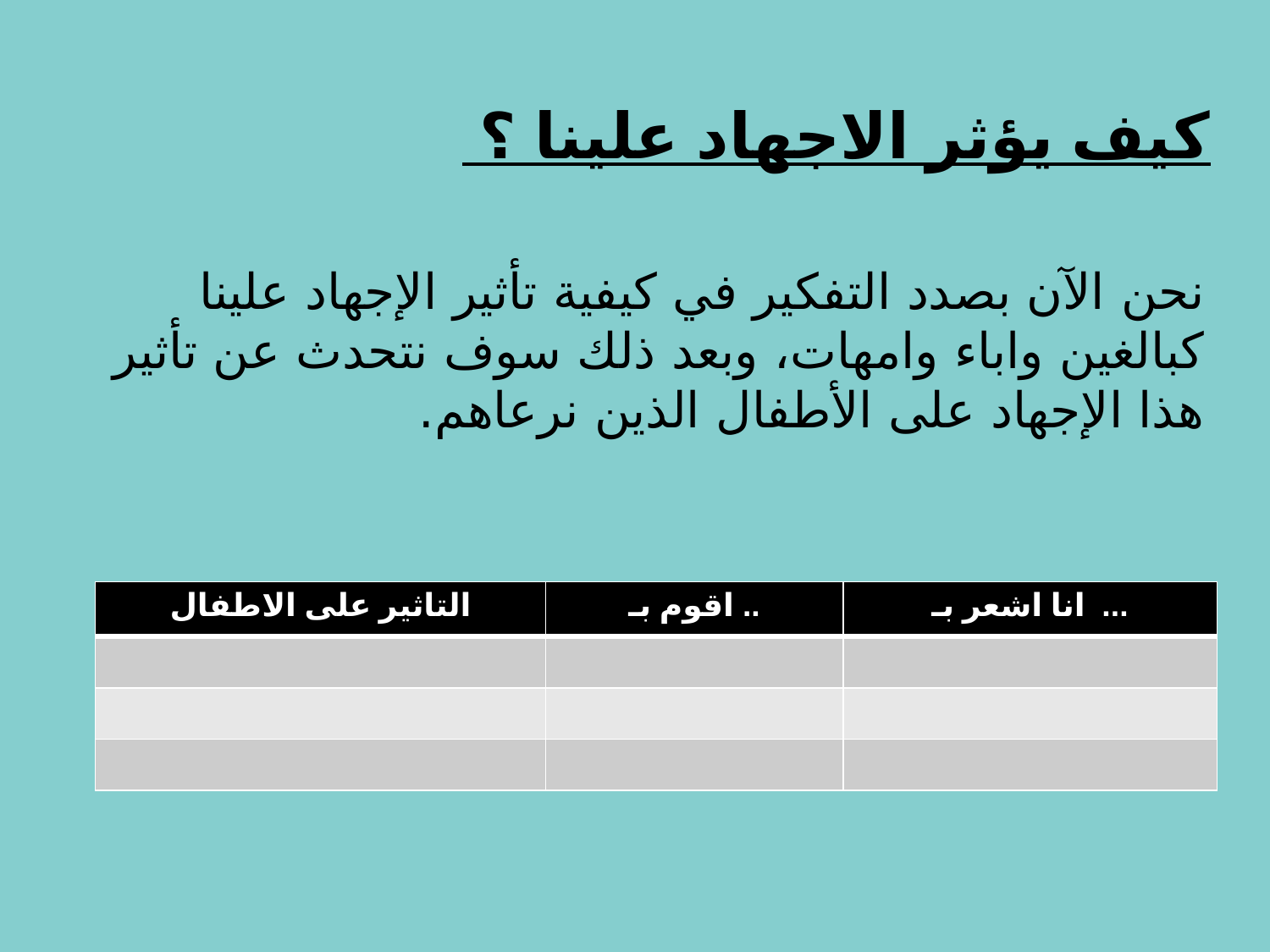

# كيف يؤثر الاجهاد علينا ؟
نحن الآن بصدد التفكير في كيفية تأثير الإجهاد علينا كبالغين واباء وامهات، وبعد ذلك سوف نتحدث عن تأثير هذا الإجهاد على الأطفال الذين نرعاهم.

| التاثير على الاطفال | اقوم بـ .. | انا اشعر بـ ... |
| --- | --- | --- |
|  |  |  |
|  |  |  |
|  |  |  |